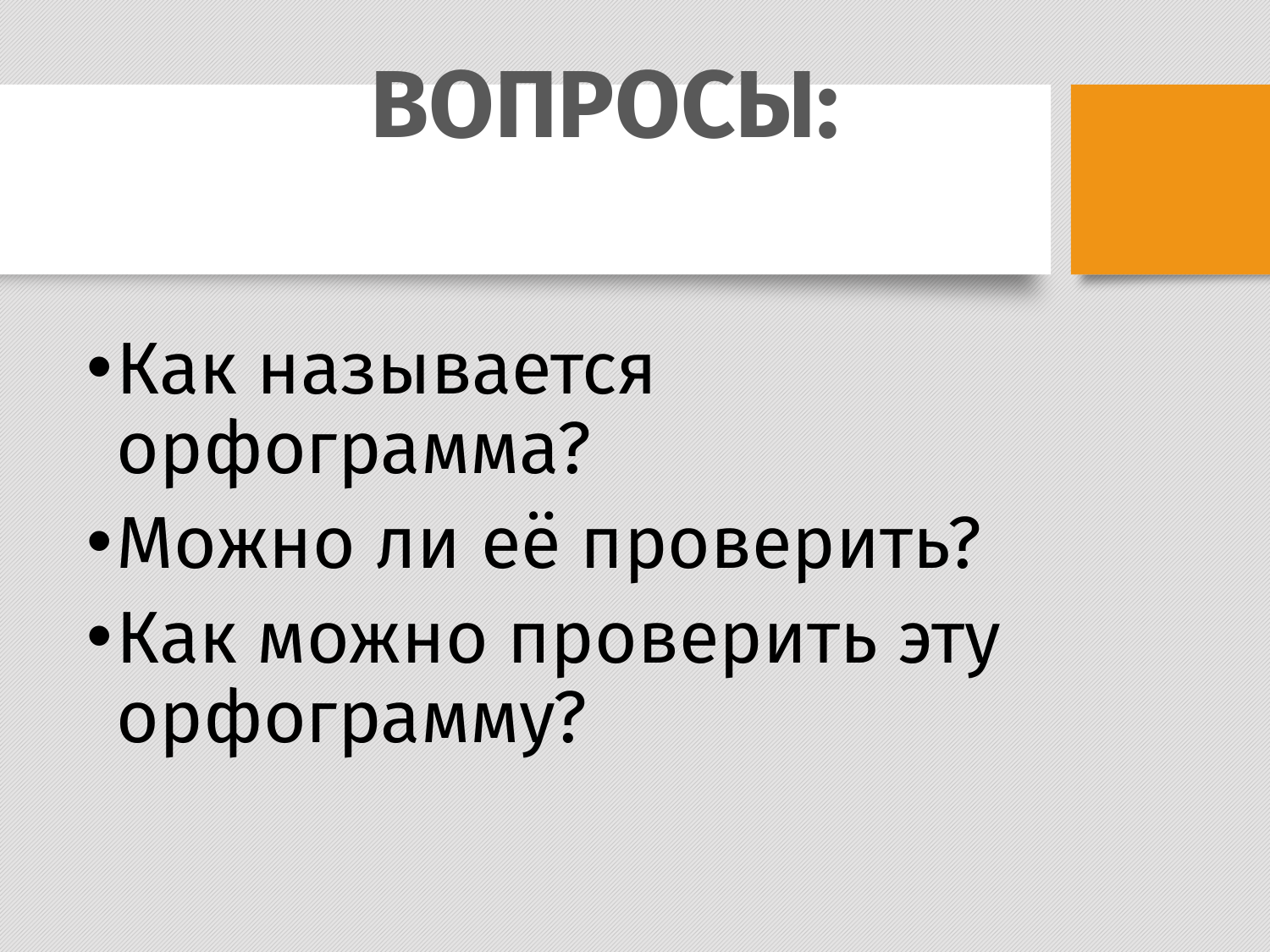

Вопросы:
Как называется орфограмма?
Можно ли её проверить?
Как можно проверить эту орфограмму?